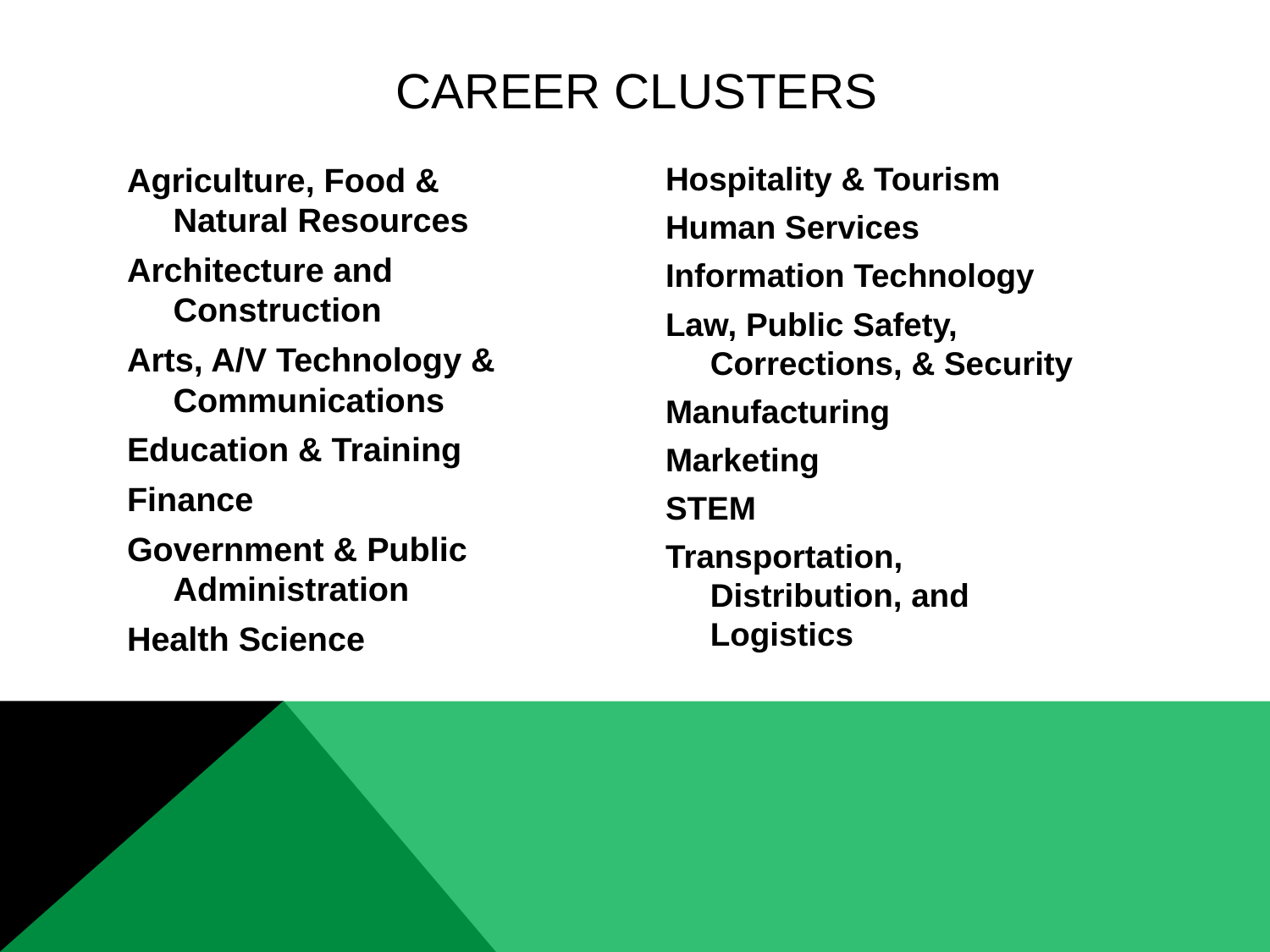

# Career clusters
Agriculture, Food & Natural Resources
Architecture and Construction
Arts, A/V Technology & Communications
Education & Training
Finance
Government & Public Administration
Health Science

Hospitality & Tourism
Human Services
Information Technology
Law, Public Safety, Corrections, & Security
Manufacturing
Marketing
STEM
Transportation, Distribution, and Logistics